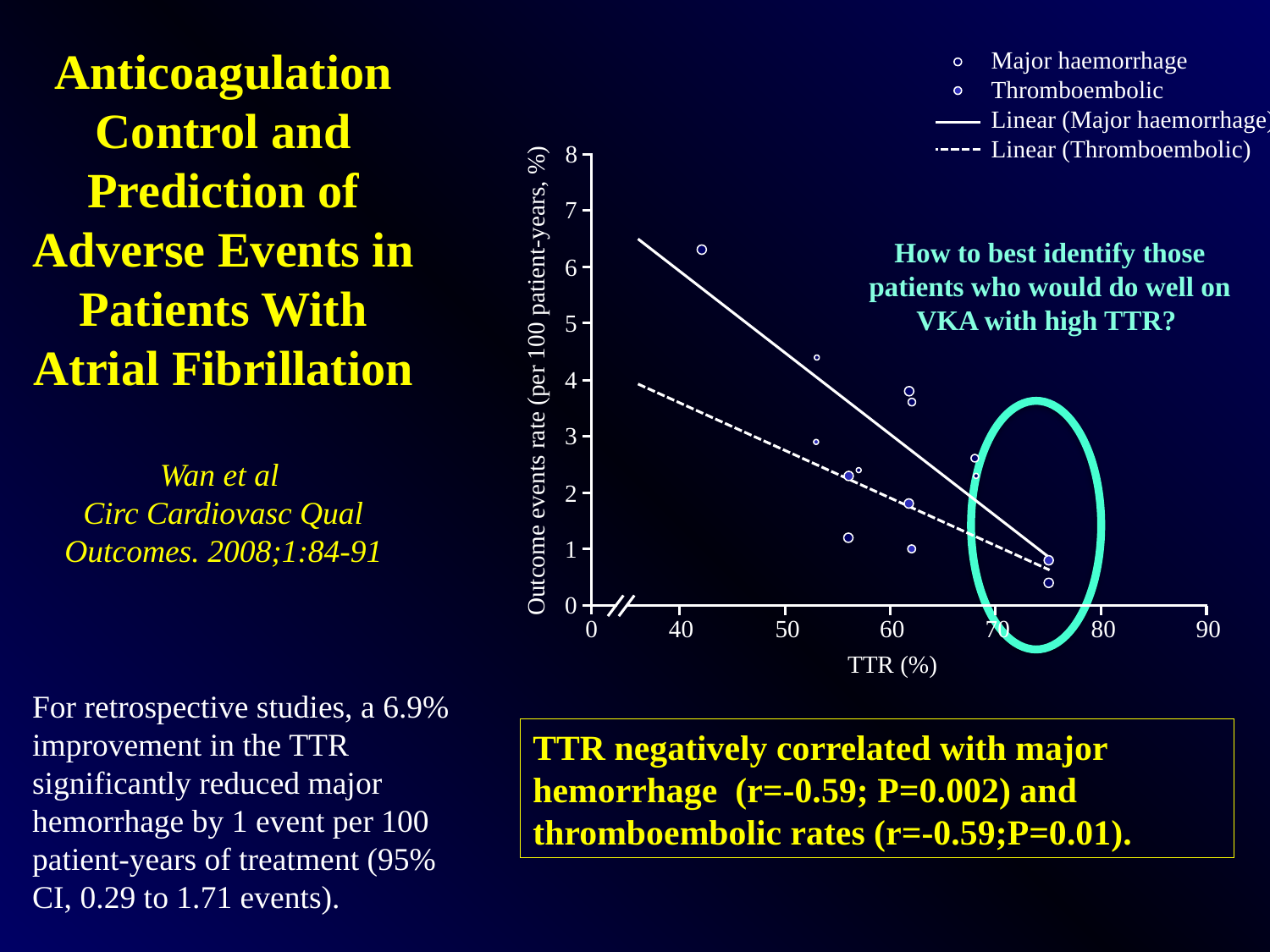

Major haemorrhage
Thromboembolic
Linear (Major haemorrhage)
Linear (Thromboembolic)

8
7

6
5

4
Outcome events rate (per 100 patient-years, %)

3

2

1

0
0
40
50
60
70
80
90
TTR (%)
# Anticoagulation Control and Prediction of Adverse Events in Patients With Atrial Fibrillation Wan et al Circ Cardiovasc Qual Outcomes. 2008;1:84-91
How to best identify those
patients who would do well on
VKA with high TTR?

For retrospective studies, a 6.9% improvement in the TTR significantly reduced major hemorrhage by 1 event per 100 patient-years of treatment (95% CI, 0.29 to 1.71 events).
TTR negatively correlated with major hemorrhage  (r=-0.59; P=0.002) and thromboembolic rates (r=-0.59;P=0.01).